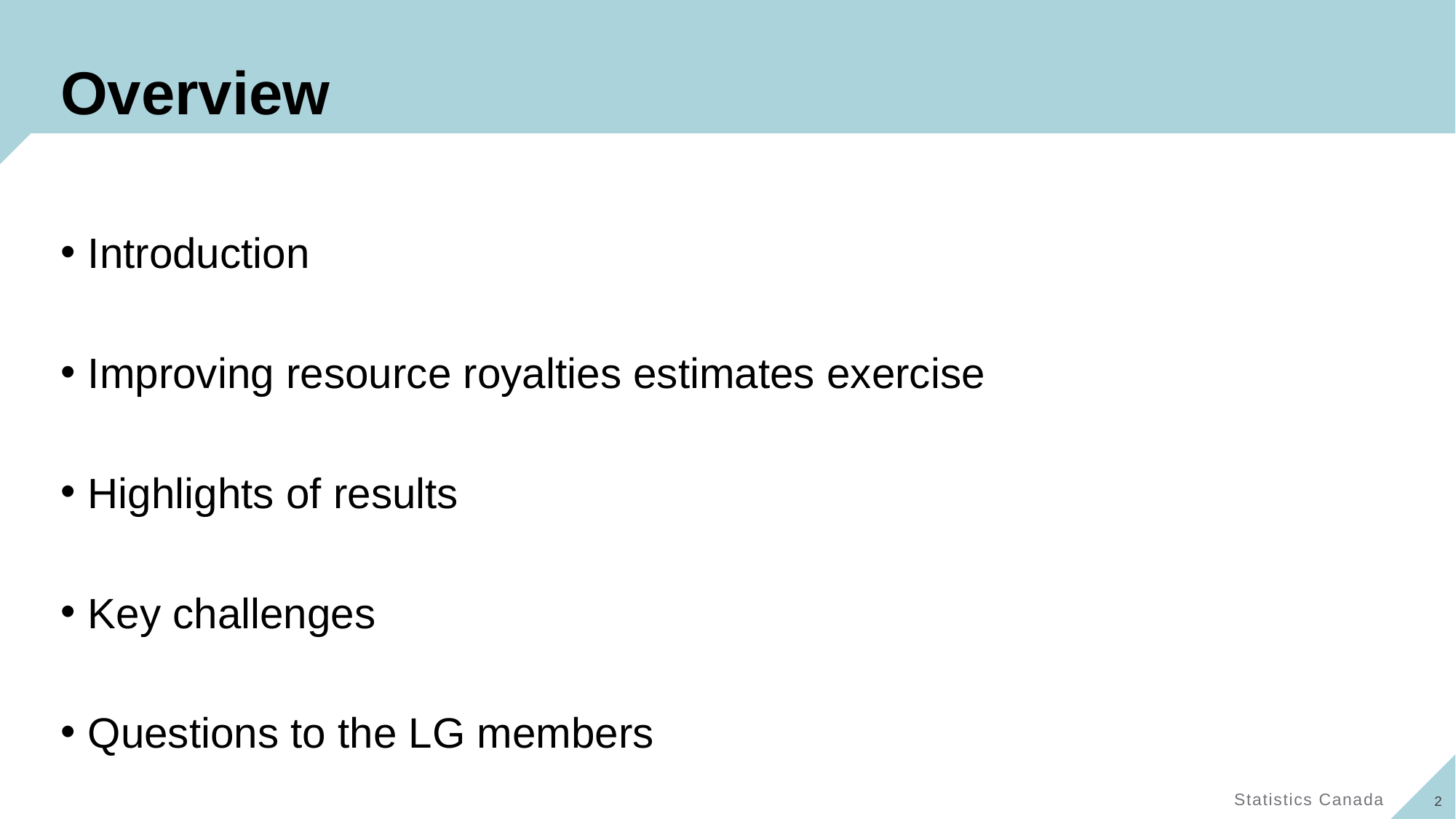

# Overview
Introduction
Improving resource royalties estimates exercise
Highlights of results
Key challenges
Questions to the LG members
2